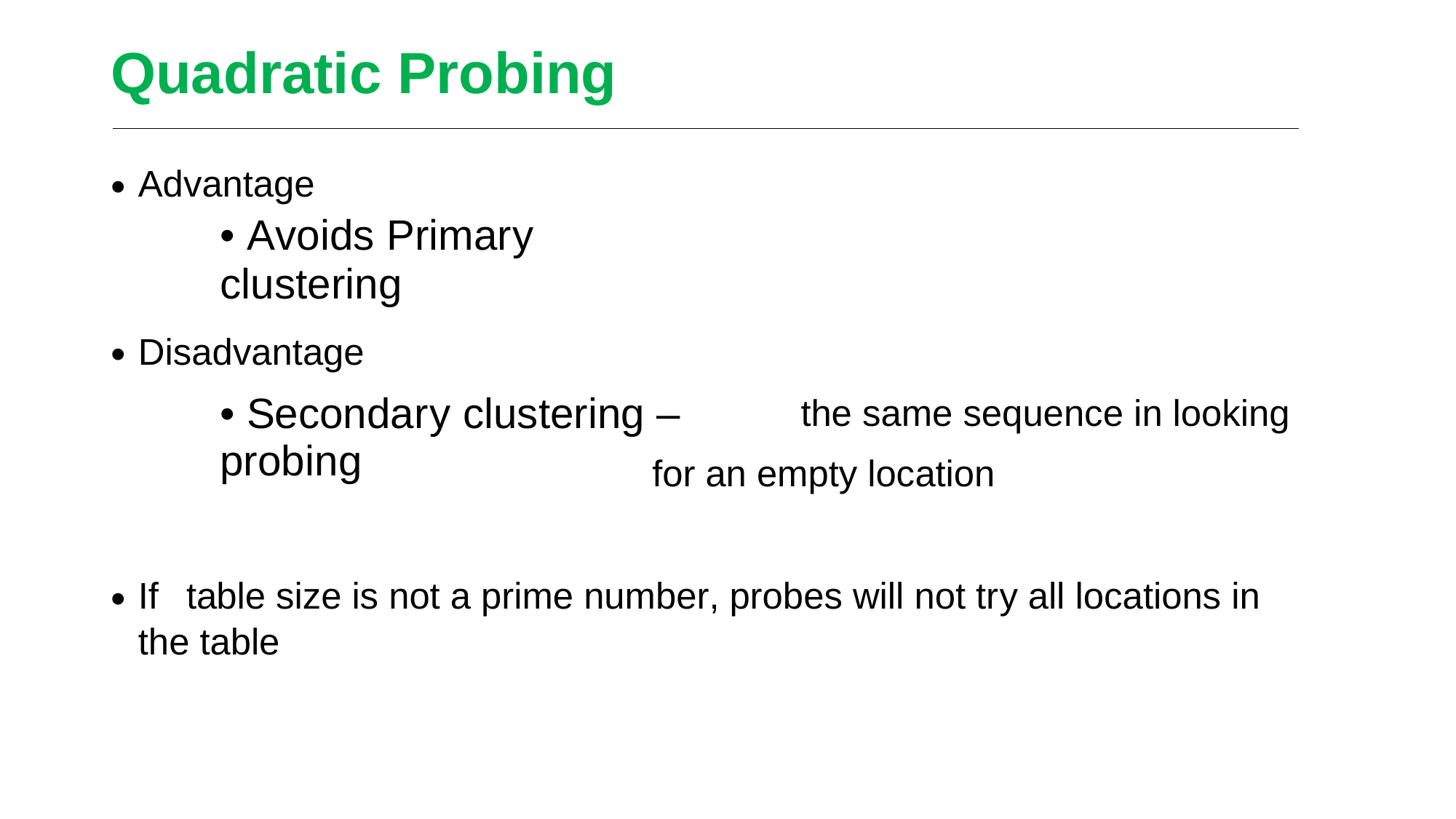

Quadratic Probing

•
Advantage
• Avoids Primary clustering
•
Disadvantage
• Secondary clustering – probing
the same sequence in looking
for an empty location
•
If
table size is not a prime number, probes will not try all locations in
the table